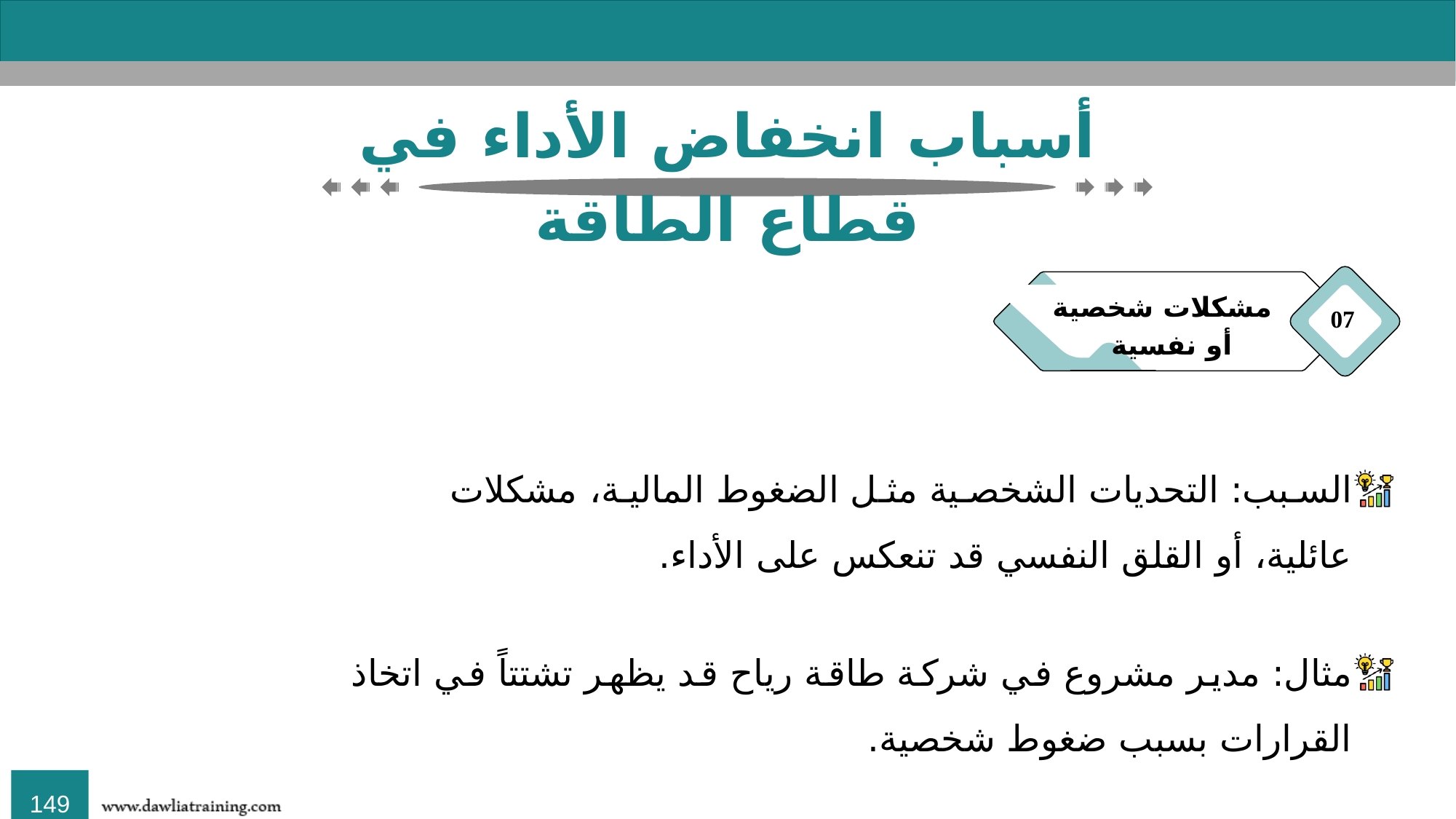

أسباب انخفاض الأداء في قطاع الطاقة

مشكلات شخصية أو نفسية
07
السبب: التحديات الشخصية مثل الضغوط المالية، مشكلات عائلية، أو القلق النفسي قد تنعكس على الأداء.
مثال: مدير مشروع في شركة طاقة رياح قد يظهر تشتتاً في اتخاذ القرارات بسبب ضغوط شخصية.